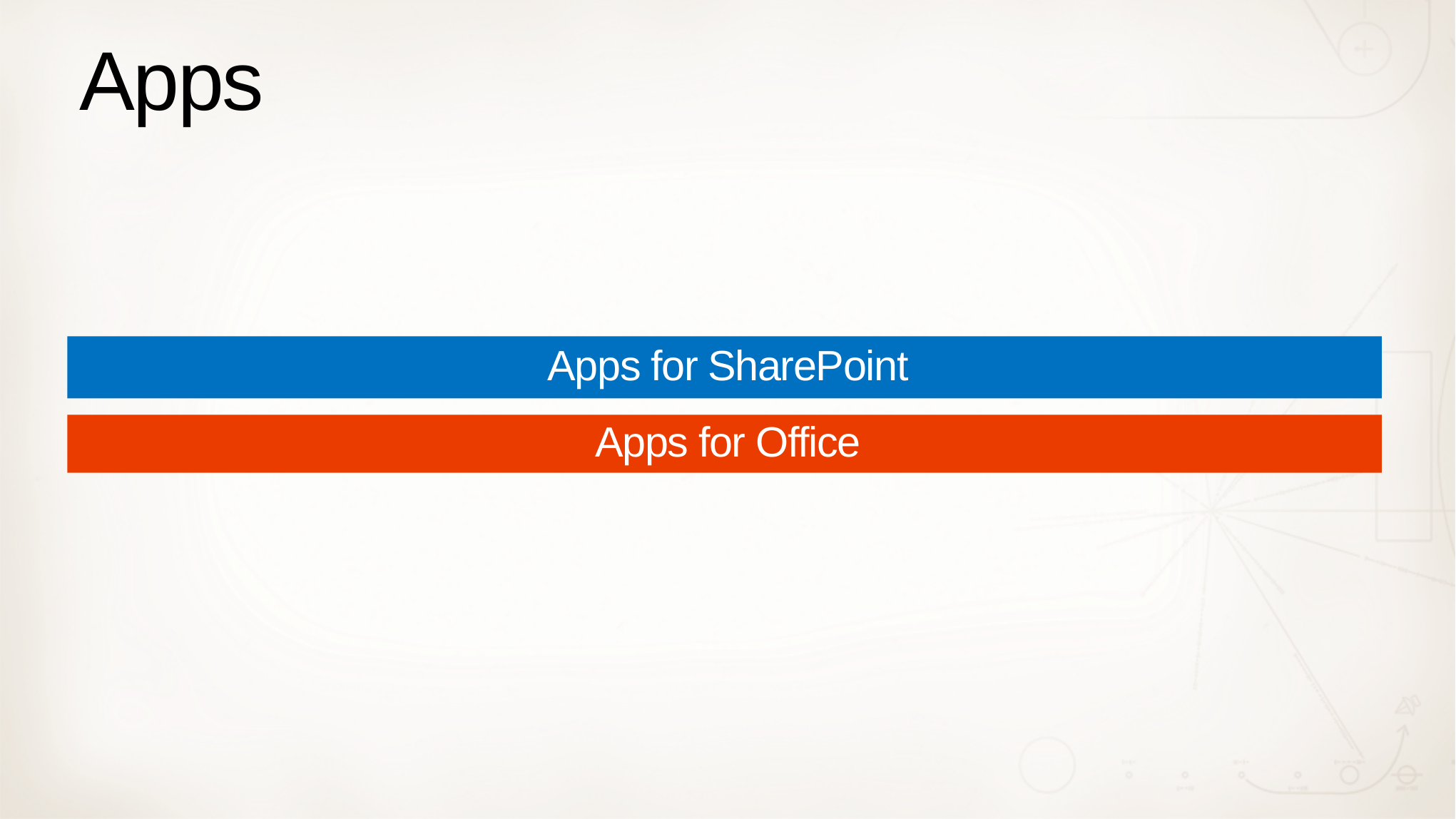

Apps
Apps for SharePoint
Apps for Office